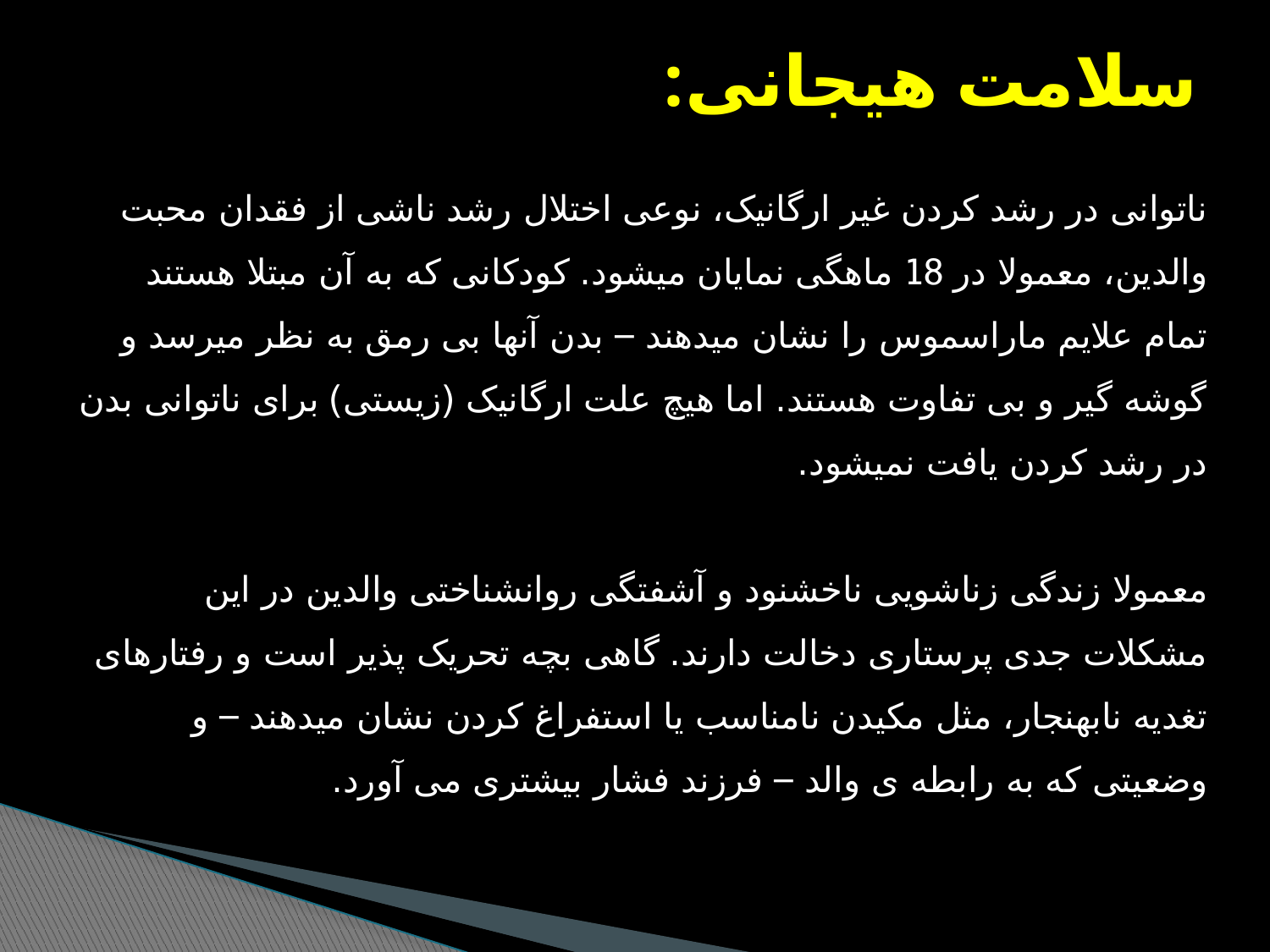

سلامت هیجانی:
ناتوانی در رشد کردن غیر ارگانیک، نوعی اختلال رشد ناشی از فقدان محبت والدین، معمولا در 18 ماهگی نمایان میشود. کودکانی که به آن مبتلا هستند تمام علایم ماراسموس را نشان میدهند – بدن آنها بی رمق به نظر میرسد و گوشه گیر و بی تفاوت هستند. اما هیچ علت ارگانیک (زیستی) برای ناتوانی بدن در رشد کردن یافت نمیشود.

معمولا زندگی زناشویی ناخشنود و آشفتگی روانشناختی والدین در این مشکلات جدی پرستاری دخالت دارند. گاهی بچه تحریک پذیر است و رفتارهای تغدیه نابهنجار، مثل مکیدن نامناسب یا استفراغ کردن نشان میدهند – و وضعیتی که به رابطه ی والد – فرزند فشار بیشتری می آورد.